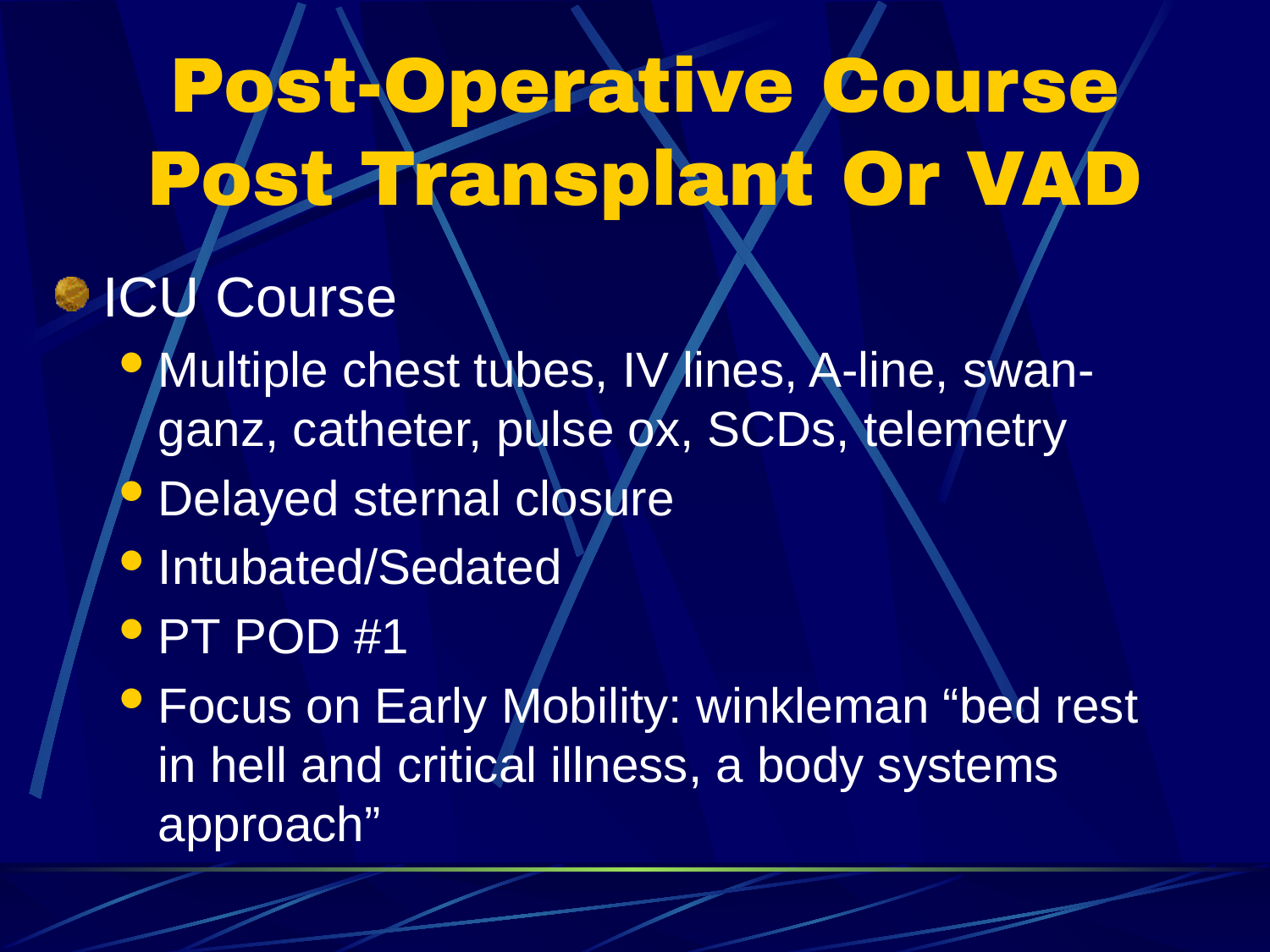

# Post-Operative Course Post Transplant Or VAD
ICU Course
Multiple chest tubes, IV lines, A-line, swan-ganz, catheter, pulse ox, SCDs, telemetry
Delayed sternal closure
Intubated/Sedated
PT POD #1
Focus on Early Mobility: winkleman “bed rest in hell and critical illness, a body systems approach”